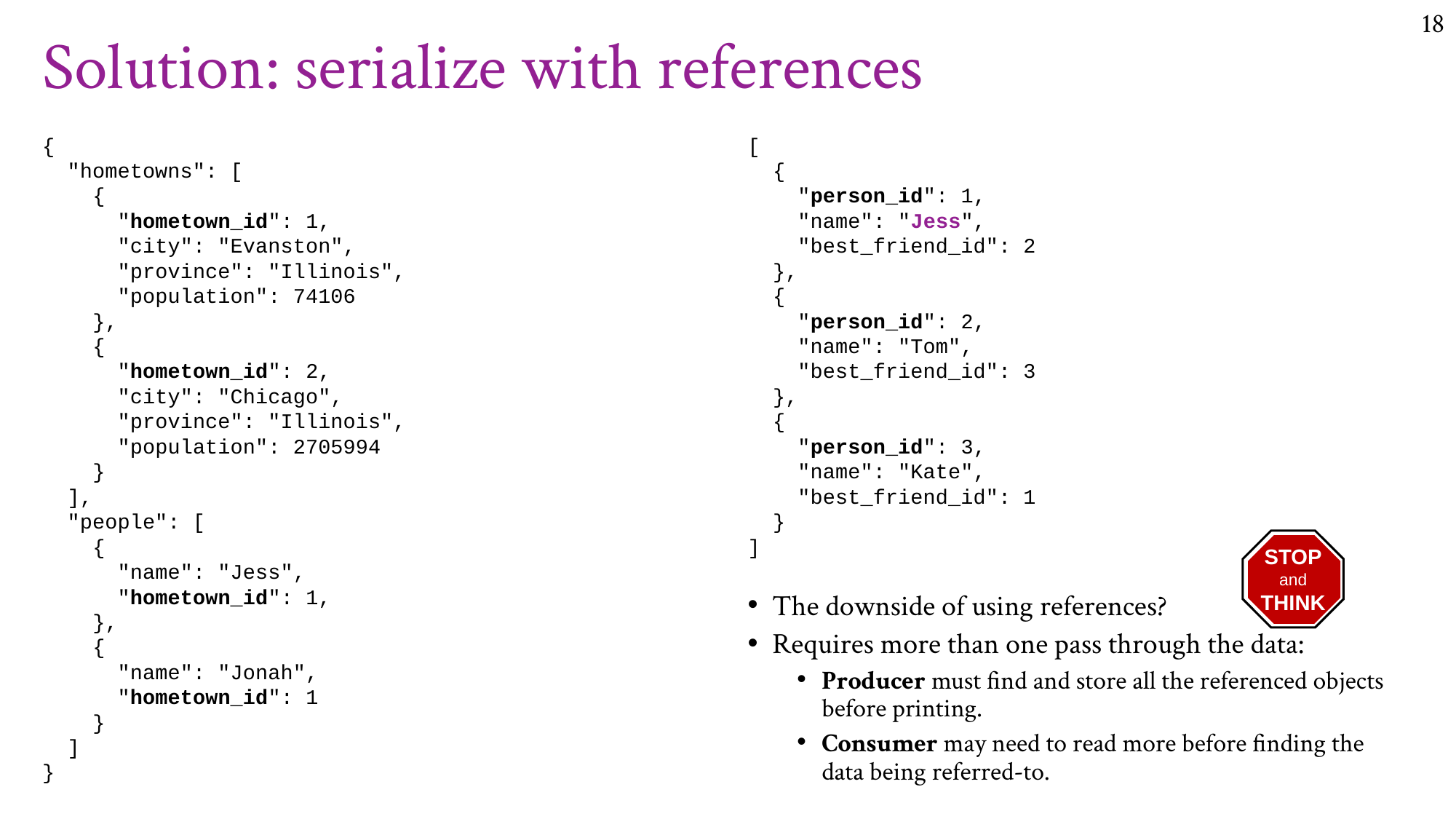

18
# Solution: serialize with references
{
  "hometowns": [
    {
      "hometown_id": 1,
      "city": "Evanston",
      "province": "Illinois",
      "population": 74106
    },
    {
      "hometown_id": 2,
      "city": "Chicago",
      "province": "Illinois",
      "population": 2705994
    }
  ],
  "people": [
    {
      "name": "Jess",
      "hometown_id": 1,
    },
    {
      "name": "Jonah",
      "hometown_id": 1
    }
  ]
}

[
  {
    "person_id": 1,
    "name": "Jess",
    "best_friend_id": 2
  },
  {
    "person_id": 2,
    "name": "Tom",
    "best_friend_id": 3
  },
  {
    "person_id": 3,
    "name": "Kate",
    "best_friend_id": 1
  }
]

The downside of using references?
Requires more than one pass through the data:
Producer must find and store all the referenced objects before printing.
Consumer may need to read more before finding the data being referred-to.

STOP
and
THINK